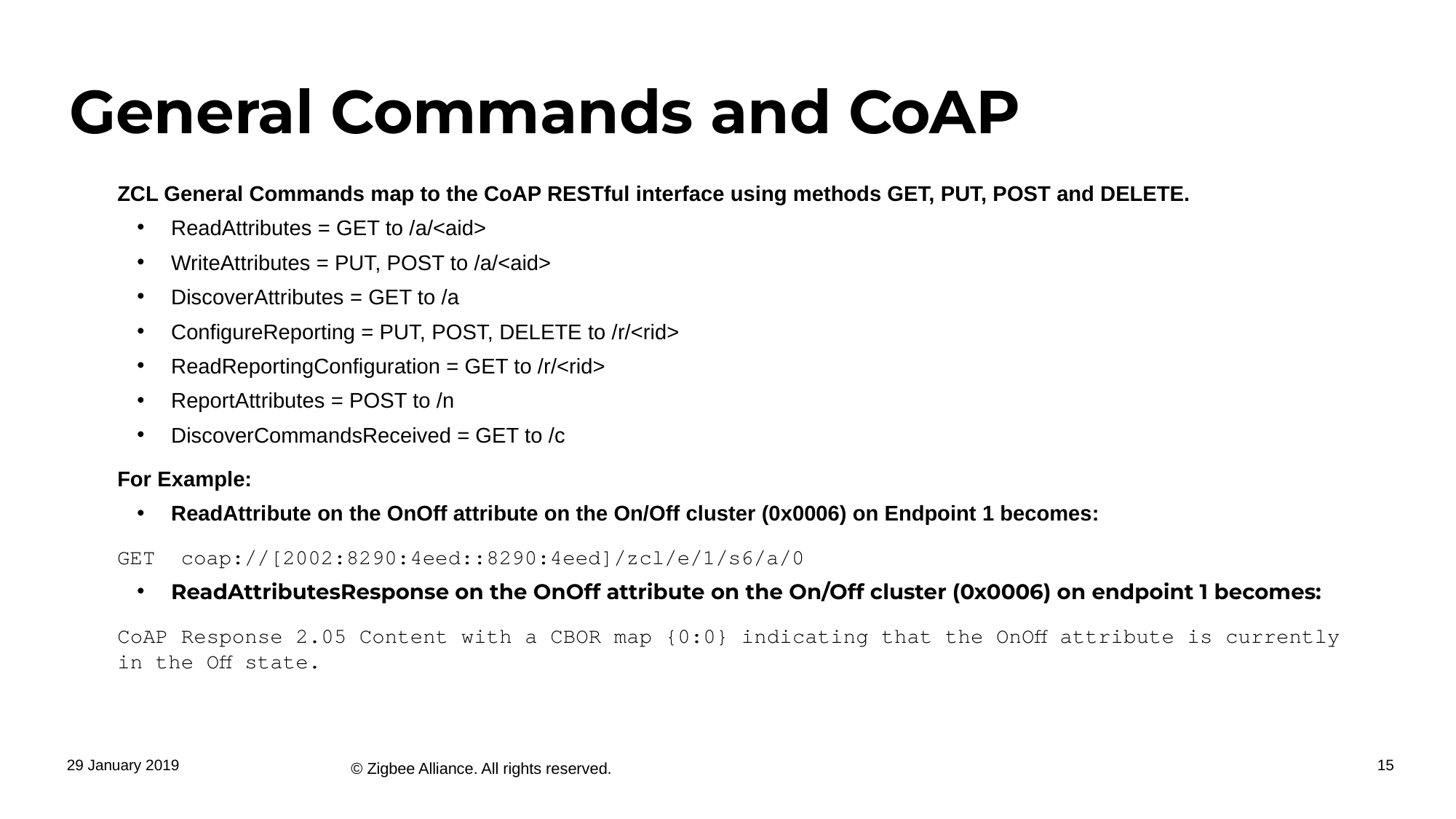

# General Commands and CoAP
ZCL General Commands map to the CoAP RESTful interface using methods GET, PUT, POST and DELETE.
ReadAttributes = GET to /a/<aid>
WriteAttributes = PUT, POST to /a/<aid>
DiscoverAttributes = GET to /a
ConfigureReporting = PUT, POST, DELETE to /r/<rid>
ReadReportingConfiguration = GET to /r/<rid>
ReportAttributes = POST to /n
DiscoverCommandsReceived = GET to /c
For Example:
ReadAttribute on the OnOff attribute on the On/Off cluster (0x0006) on Endpoint 1 becomes:
GET  coap://[2002:8290:4eed::8290:4eed]/zcl/e/1/s6/a/0
ReadAttributesResponse on the OnOff attribute on the On/Off cluster (0x0006) on endpoint 1 becomes:
CoAP Response 2.05 Content with a CBOR map {0:0} indicating that the OnOff attribute is currently in the Off state.